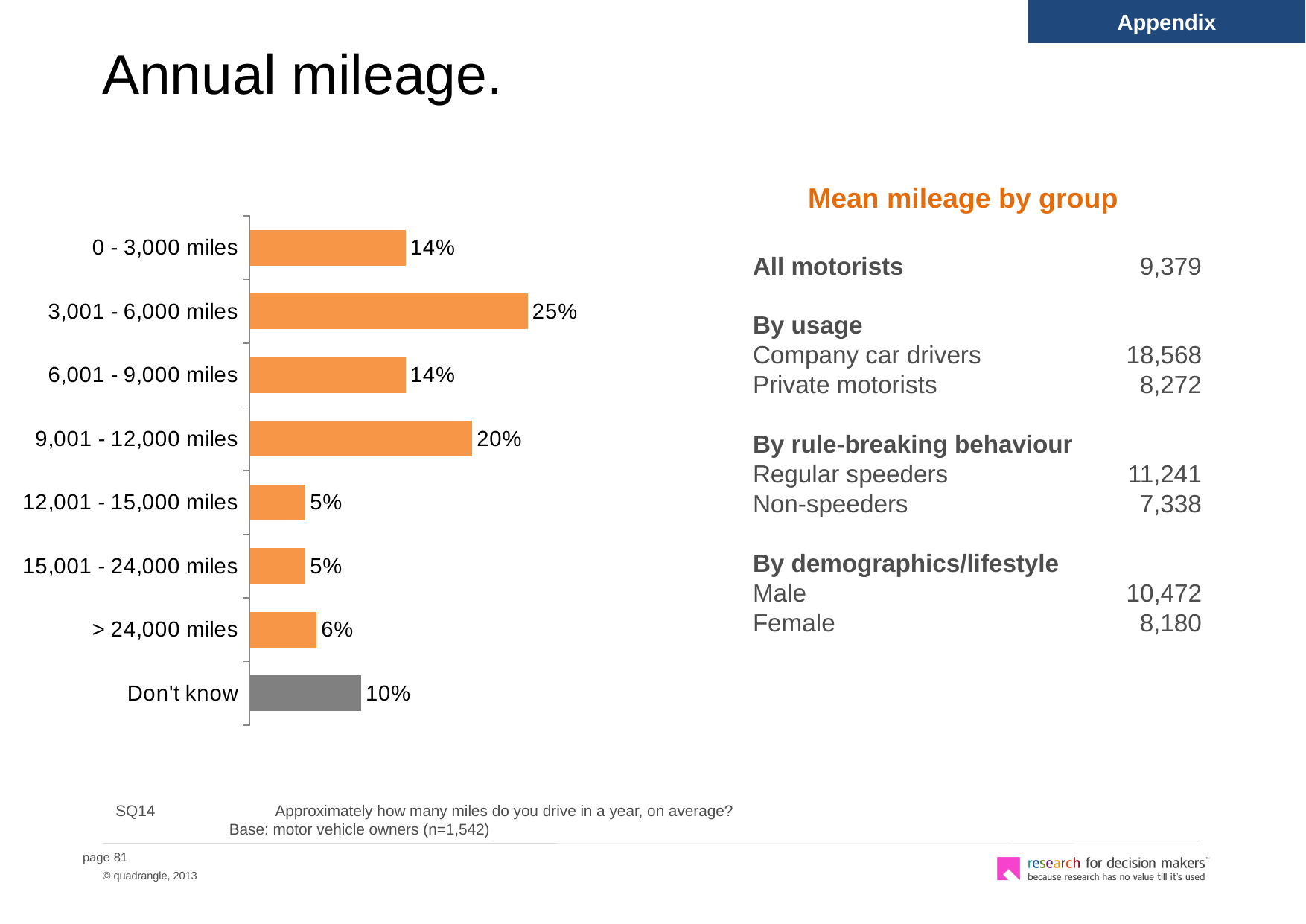

Appendix
# Annual mileage.
Mean mileage by group

### Chart

| Category | Column1 |
|---|---|
| 0 - 3,000 miles | 0.14 |
| 3,001 - 6,000 miles | 0.25 |
| 6,001 - 9,000 miles | 0.14 |
| 9,001 - 12,000 miles | 0.2 |
| 12,001 - 15,000 miles | 0.05 |
| 15,001 - 24,000 miles | 0.05 |
| > 24,000 miles | 0.06000000000000003 |
| Don't know | 0.1 |
All motorists	9,379

By usage
Company car drivers	18,568
Private motorists	8,272

By rule-breaking behaviour
Regular speeders	11,241
Non-speeders	7,338

By demographics/lifestyle
Male	10,472
Female	8,180

SQ14		Approximately how many miles do you drive in a year, on average?
	Base: motor vehicle owners (n=1,542)